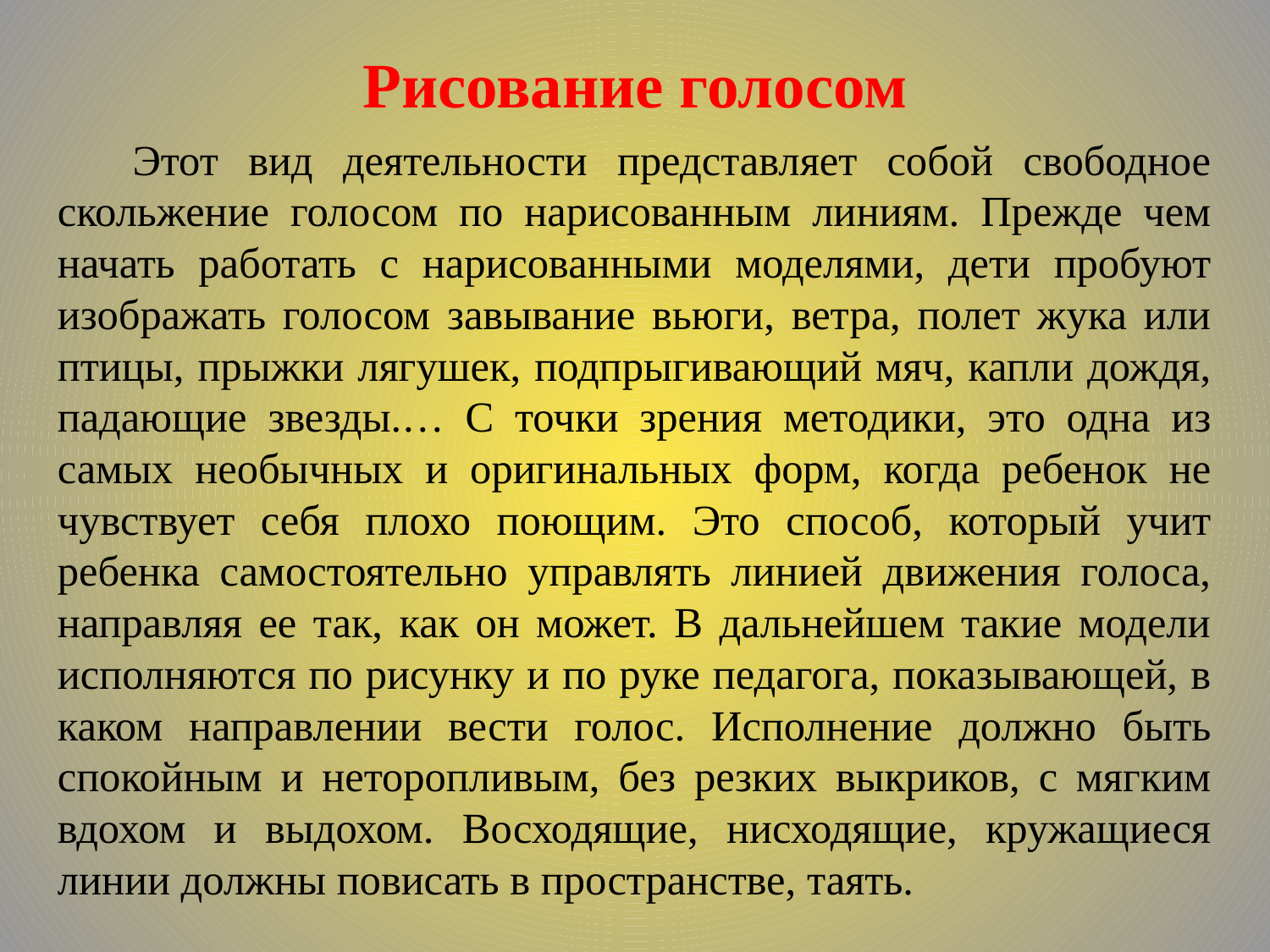

# Рисование голосом
    Этот вид деятельности представляет собой свободное скольжение голосом по нарисованным линиям. Прежде чем начать работать с нарисованными моделями, дети пробуют изображать голосом завывание вьюги, ветра, полет жука или птицы, прыжки лягушек, подпрыгивающий мяч, капли дождя, падающие звезды.… С точки зрения методики, это одна из самых необычных и оригинальных форм, когда ребенок не чувствует себя плохо поющим. Это способ, который учит ребенка самостоятельно управлять линией движения голоса, направляя ее так, как он может. В дальнейшем такие модели исполняются по рисунку и по руке педагога, показывающей, в каком направлении вести голос. Исполнение должно быть спокойным и неторопливым, без резких выкриков, с мягким вдохом и выдохом. Восходящие, нисходящие, кружащиеся линии должны повисать в пространстве, таять.